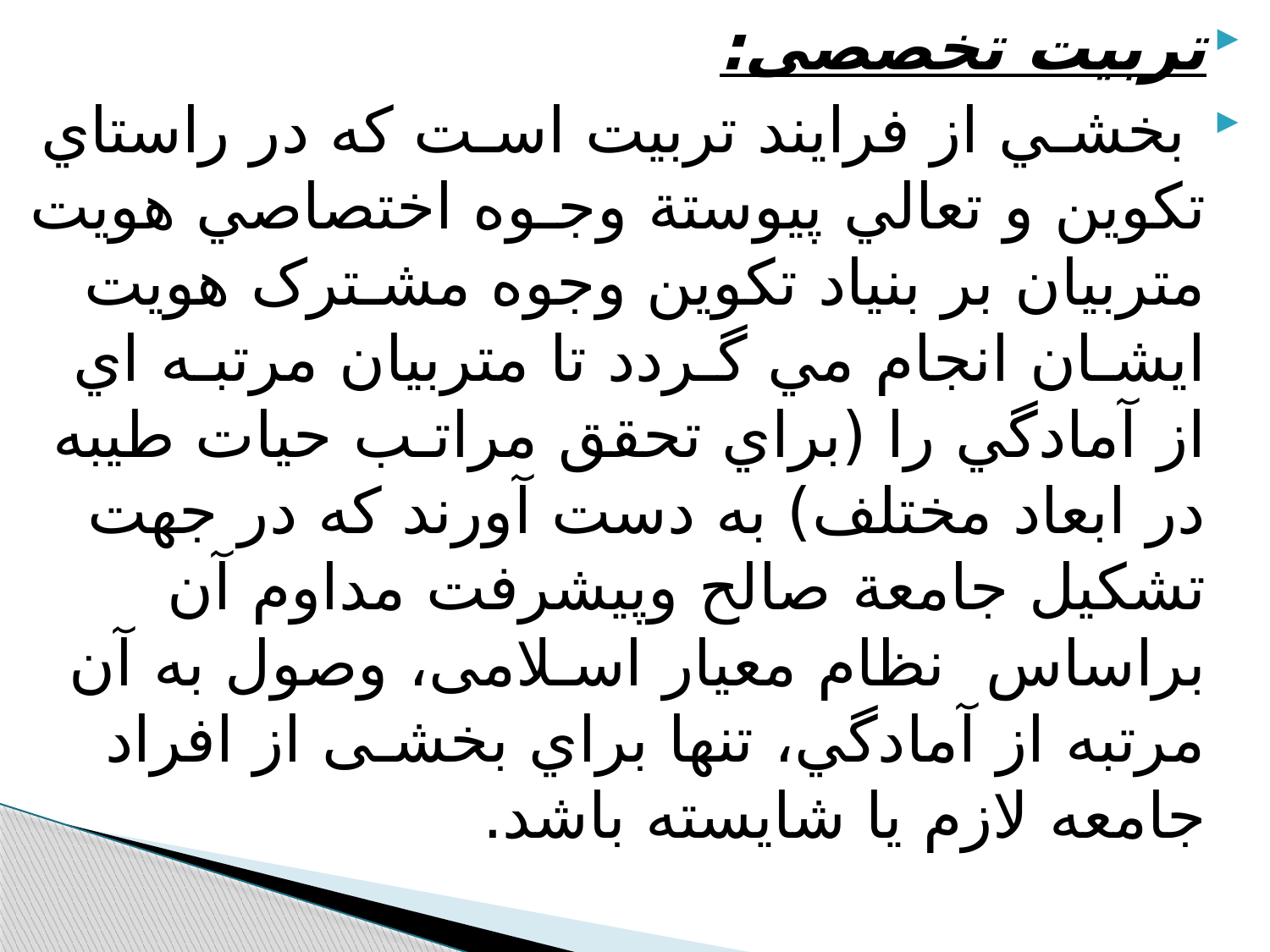

تربیت تخصصی:
 بخشـي از فرايند تربيت اسـت كه در راستاي تکوين و تعالي پيوستة وجـوه اختصاصي هويت متربيان بر بنياد تکوين وجوه مشـترک هويت ايشـان انجام مي گـردد تا متربيان مرتبـه اي از آمادگي را (براي تحقق مراتـب حيات طيبه در ابعاد مختلف) به دست آورند كه در جهت تشکيل جامعة صالح وپيشرفت مداوم آن براساس  نظام معيار اسـلامی، وصول به آن مرتبه از آمادگي، تنها براي بخشـی از افراد جامعه لازم یا شایسته باشد.